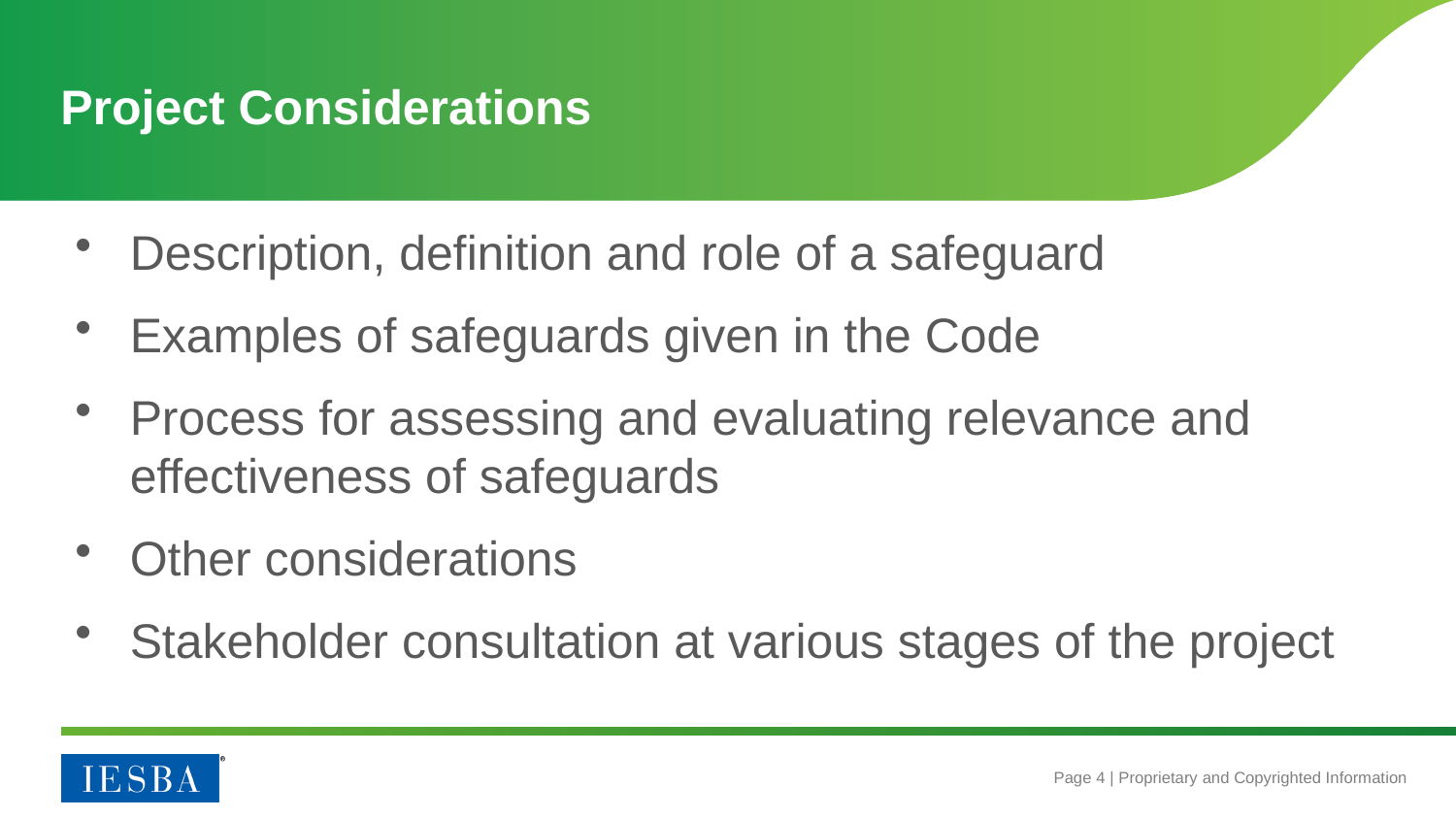

# Project Considerations
Description, definition and role of a safeguard
Examples of safeguards given in the Code
Process for assessing and evaluating relevance and effectiveness of safeguards
Other considerations
Stakeholder consultation at various stages of the project